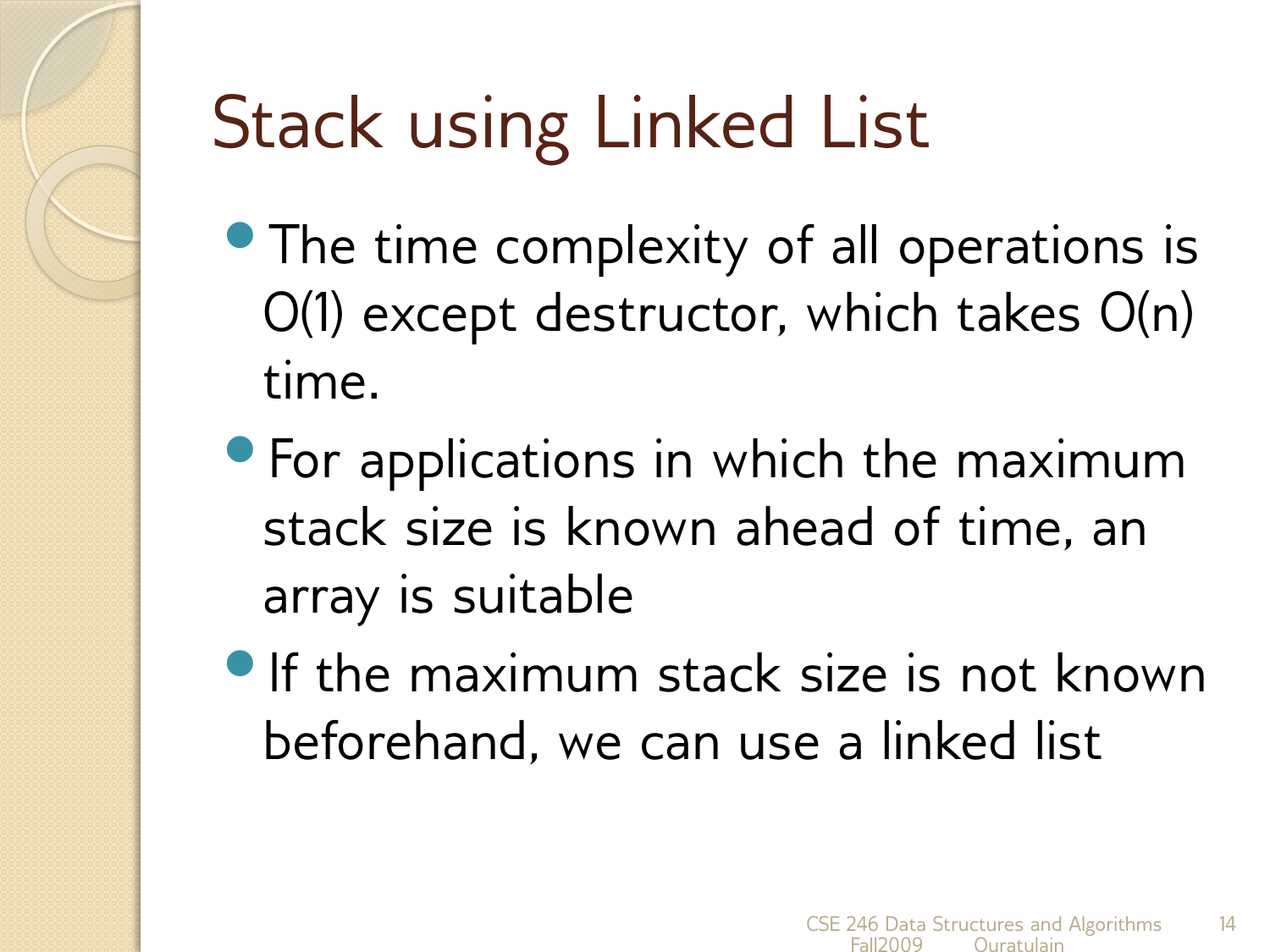

# Stack using Linked List
The time complexity of all operations is O(1) except destructor, which takes O(n) time.
For applications in which the maximum stack size is known ahead of time, an array is suitable
If the maximum stack size is not known beforehand, we can use a linked list
CSE 246 Data Structures and Algorithms          Fall2009        Quratulain
14